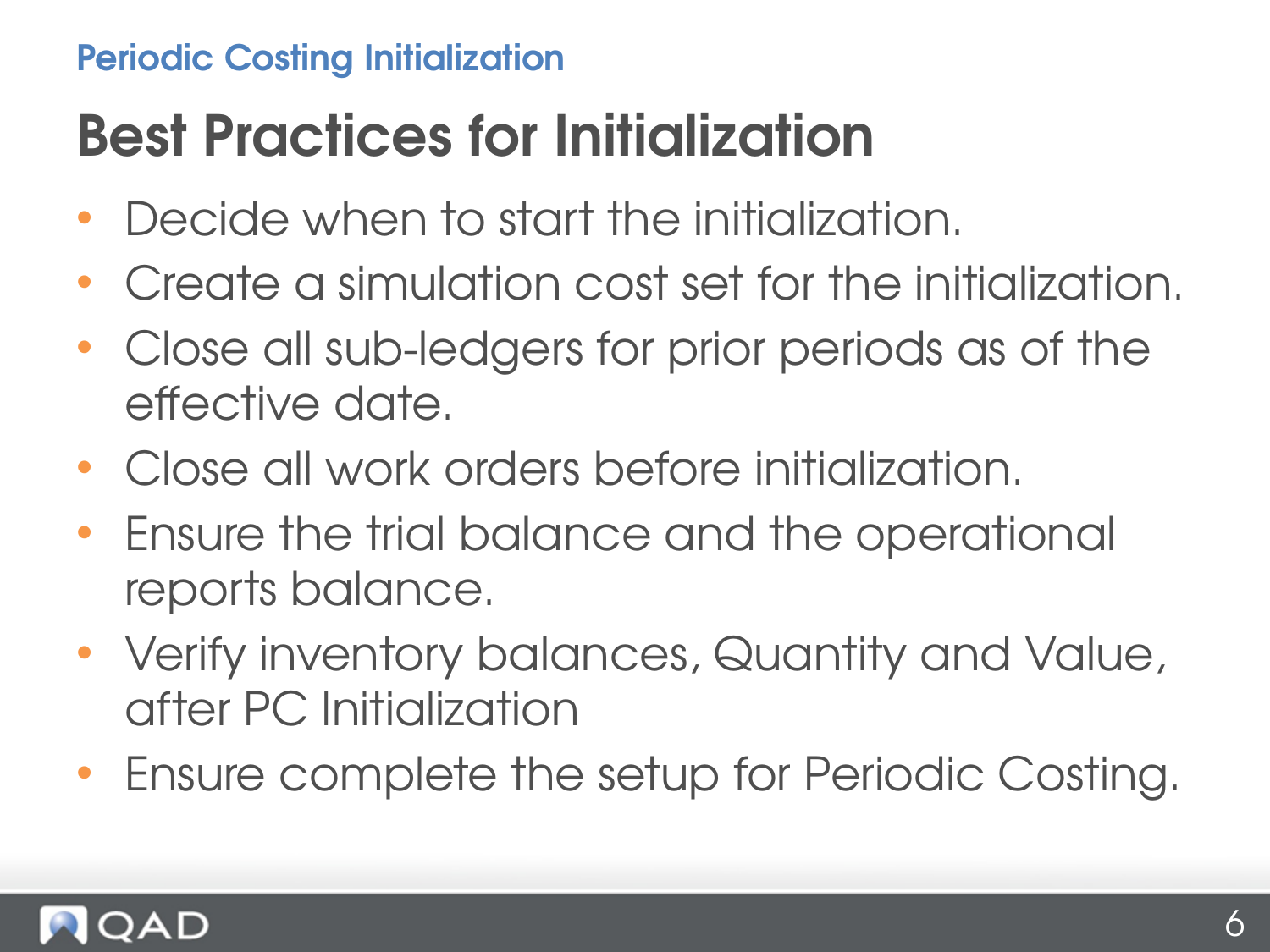

Periodic Costing Initialization
# Best Practices for Initialization
Decide when to start the initialization.
Create a simulation cost set for the initialization.
Close all sub-ledgers for prior periods as of the effective date.
Close all work orders before initialization.
Ensure the trial balance and the operational reports balance.
Verify inventory balances, Quantity and Value, after PC Initialization
Ensure complete the setup for Periodic Costing.
6